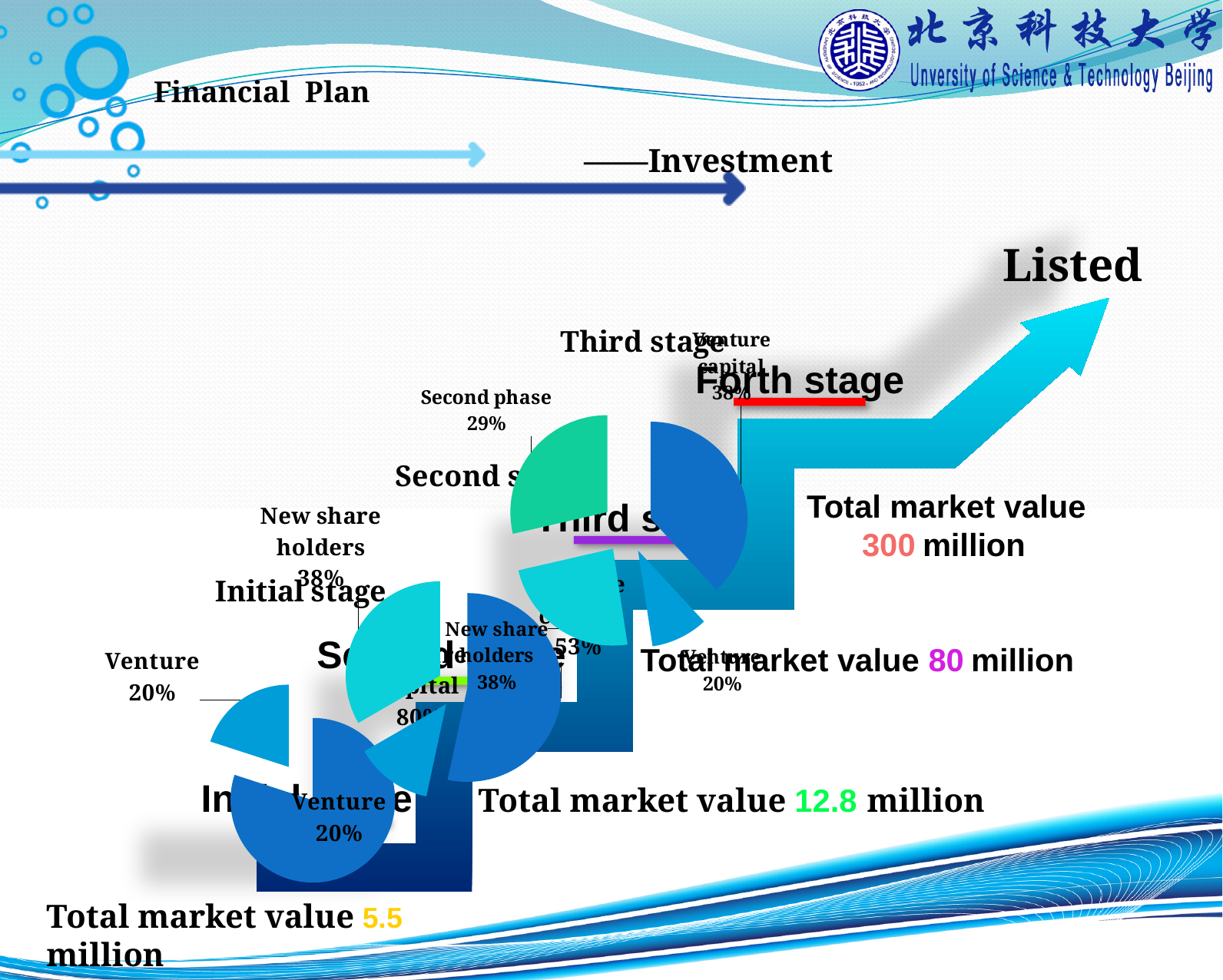

# Financial  Plan
——Investment
Listed

### Chart: Third stage

| Category | Initial stage |
|---|---|
| Venture capital | 38.1 |
| Venture | 9.5 |
| New shareholders | 23.8 |
| Second phase | 28.6 |
Forth stage
Total market value
300 million
Third stage
Second stage
Total market value 80 million
Initial stage
Total market value 12.8 million

Total market value 5.5 million

### Chart:

| Category | Second stage |
|---|---|
| Venture capital | 38.1 |
| Venture | 9.5 |
| New shareholders | 23.8 |

### Chart:

| Category | Initial stage |
|---|---|
| Venture capital | 5.0 |
| Venture | 1.25 |